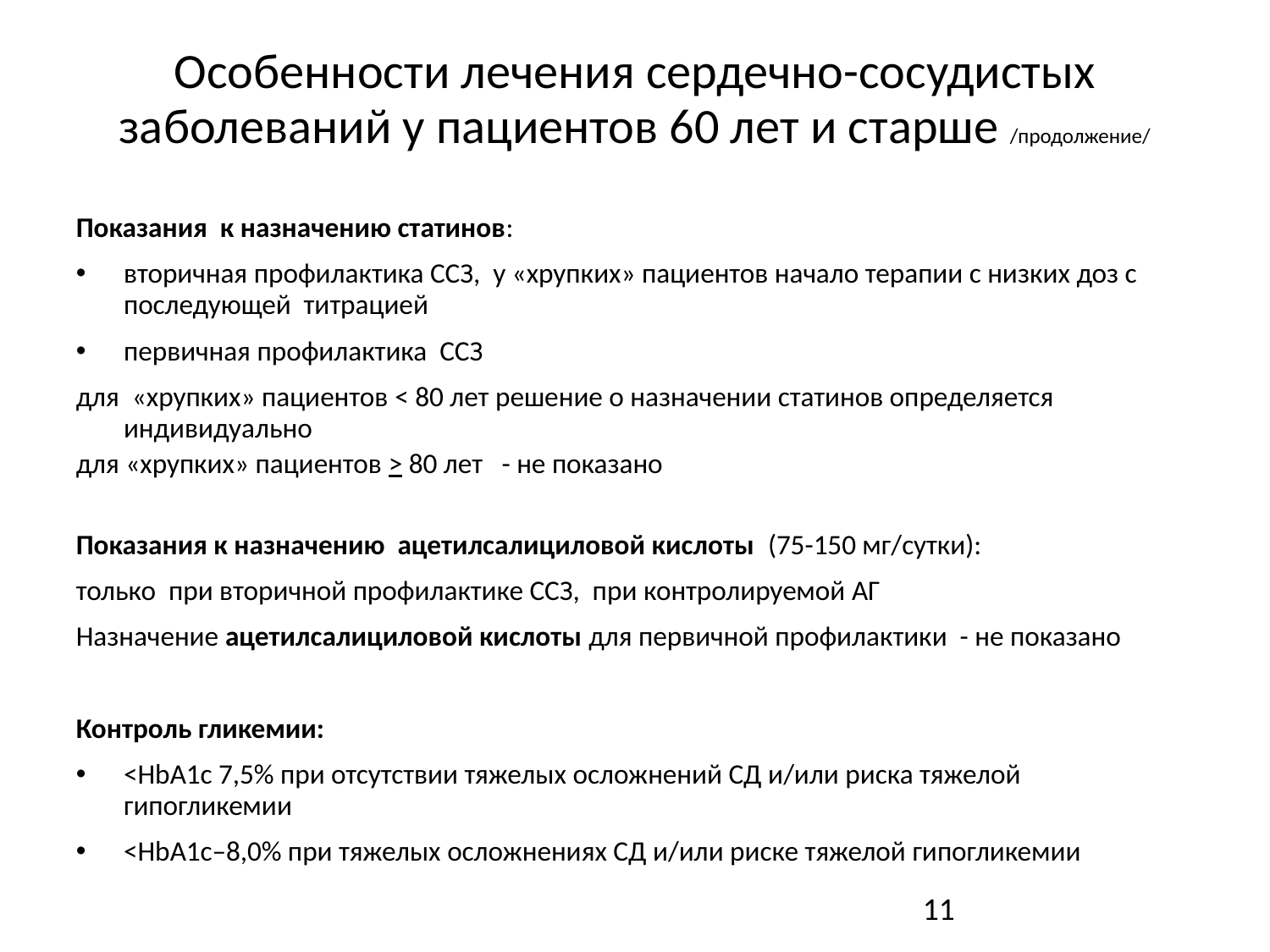

# Особенности лечения сердечно-сосудистых заболеваний у пациентов 60 лет и старше /продолжение/
Показания  к назначению статинов:
вторичная профилактика ССЗ,  у «хрупких» пациентов начало терапии с низких доз с последующей  титрацией
первичная профилактика  ССЗ
для  «хрупких» пациентов < 80 лет решение о назначении статинов определяется индивидуально
для «хрупких» пациентов > 80 лет   - не показано

Показания к назначению  ацетилсалициловой кислоты  (75-150 мг/сутки):
только  при вторичной профилактике ССЗ,  при контролируемой АГ
Назначение ацетилсалициловой кислоты для первичной профилактики  - не показано

Контроль гликемии:
<HbA1c 7,5% при отсутствии тяжелых осложнений СД и/или риска тяжелой гипогликемии
<HbA1c–8,0% при тяжелых осложнениях СД и/или риске тяжелой гипогликемии
11